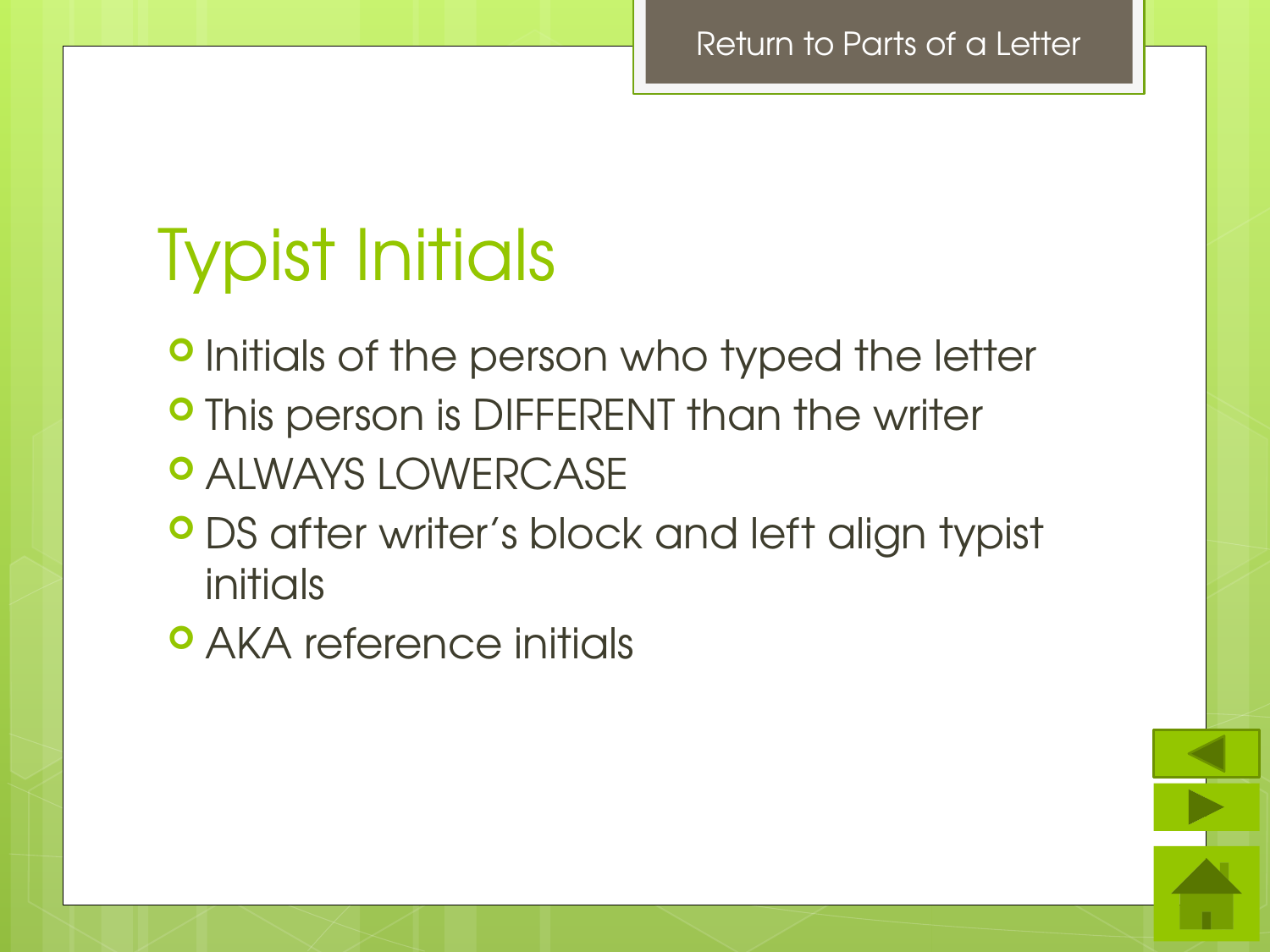

Return to Parts of a Letter
# Typist Initials
Initials of the person who typed the letter
This person is DIFFERENT than the writer
ALWAYS LOWERCASE
DS after writer’s block and left align typist initials
AKA reference initials